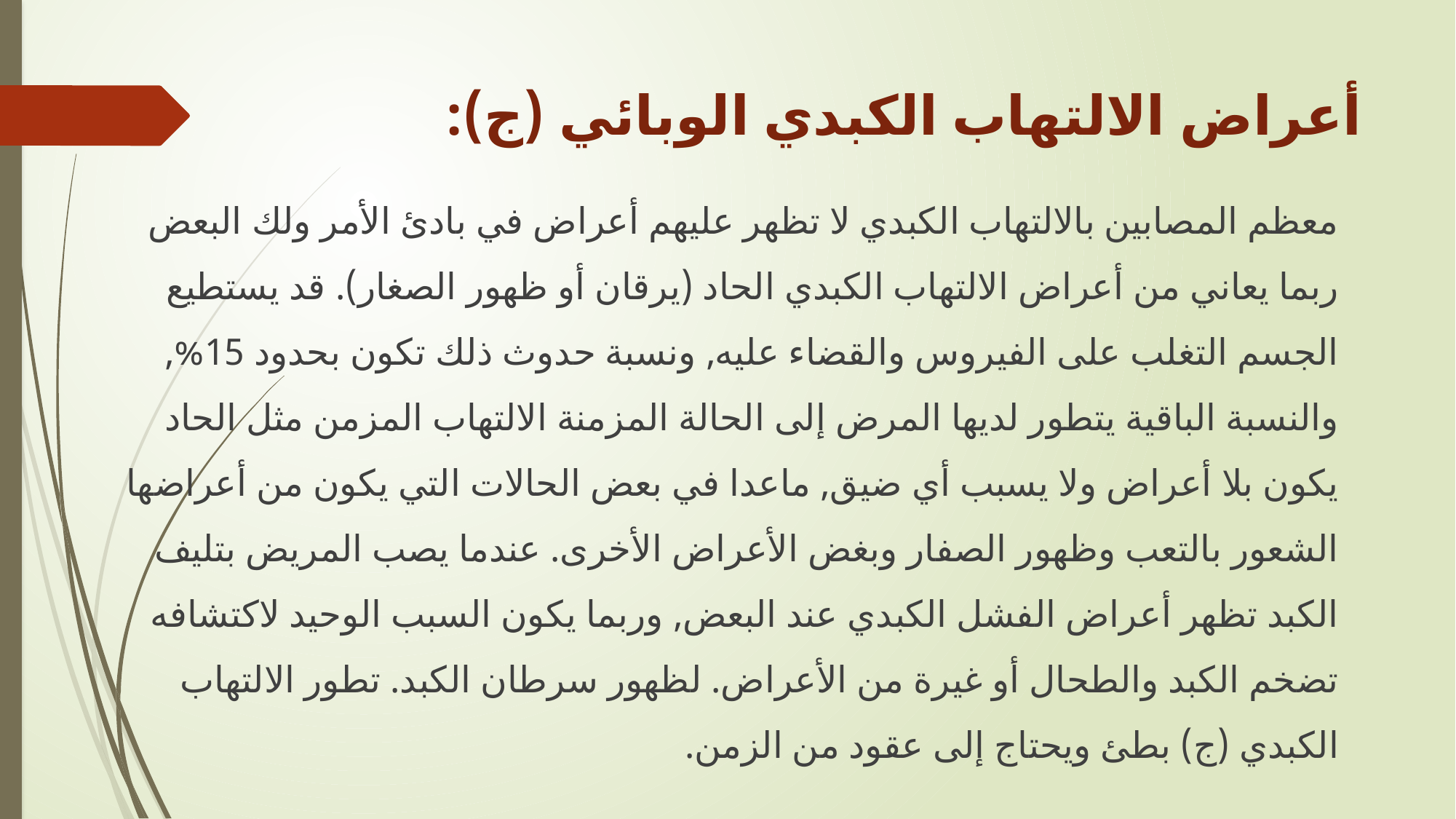

# أعراض الالتهاب الكبدي الوبائي (ج):
معظم المصابين بالالتهاب الكبدي لا تظهر عليهم أعراض في بادئ الأمر ولك البعض ربما يعاني من أعراض الالتهاب الكبدي الحاد (يرقان أو ظهور الصغار). قد يستطيع الجسم التغلب على الفيروس والقضاء عليه, ونسبة حدوث ذلك تكون بحدود 15%, والنسبة الباقية يتطور لديها المرض إلى الحالة المزمنة الالتهاب المزمن مثل الحاد يكون بلا أعراض ولا يسبب أي ضيق, ماعدا في بعض الحالات التي يكون من أعراضها الشعور بالتعب وظهور الصفار وبغض الأعراض الأخرى. عندما يصب المريض بتليف الكبد تظهر أعراض الفشل الكبدي عند البعض, وربما يكون السبب الوحيد لاكتشافه تضخم الكبد والطحال أو غيرة من الأعراض. لظهور سرطان الكبد. تطور الالتهاب الكبدي (ج) بطئ ويحتاج إلى عقود من الزمن.